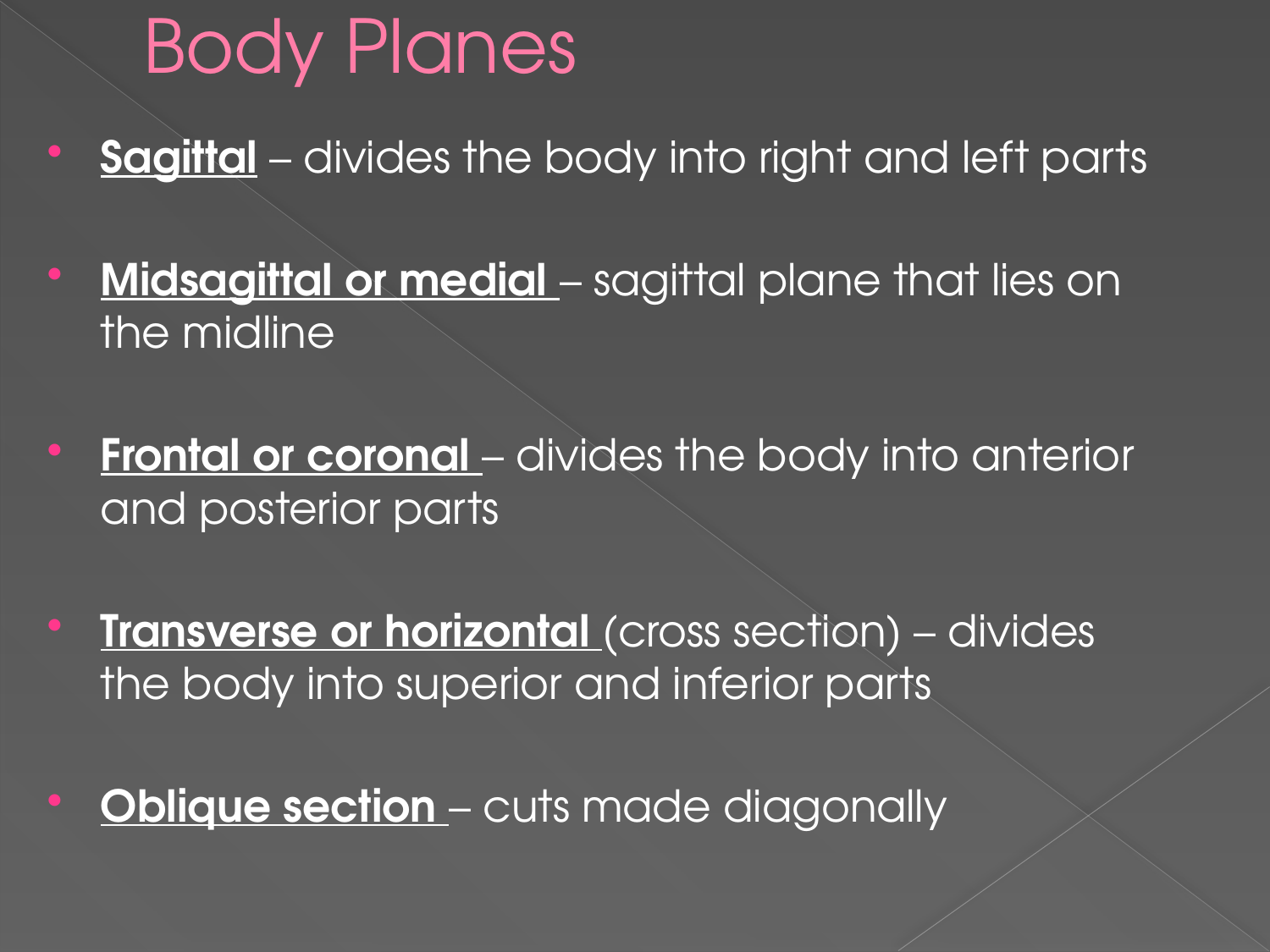

# Body Planes
Sagittal – divides the body into right and left parts

Midsagittal or medial – sagittal plane that lies on the midline

Frontal or coronal – divides the body into anterior and posterior parts

Transverse or horizontal (cross section) – divides the body into superior and inferior parts

Oblique section – cuts made diagonally